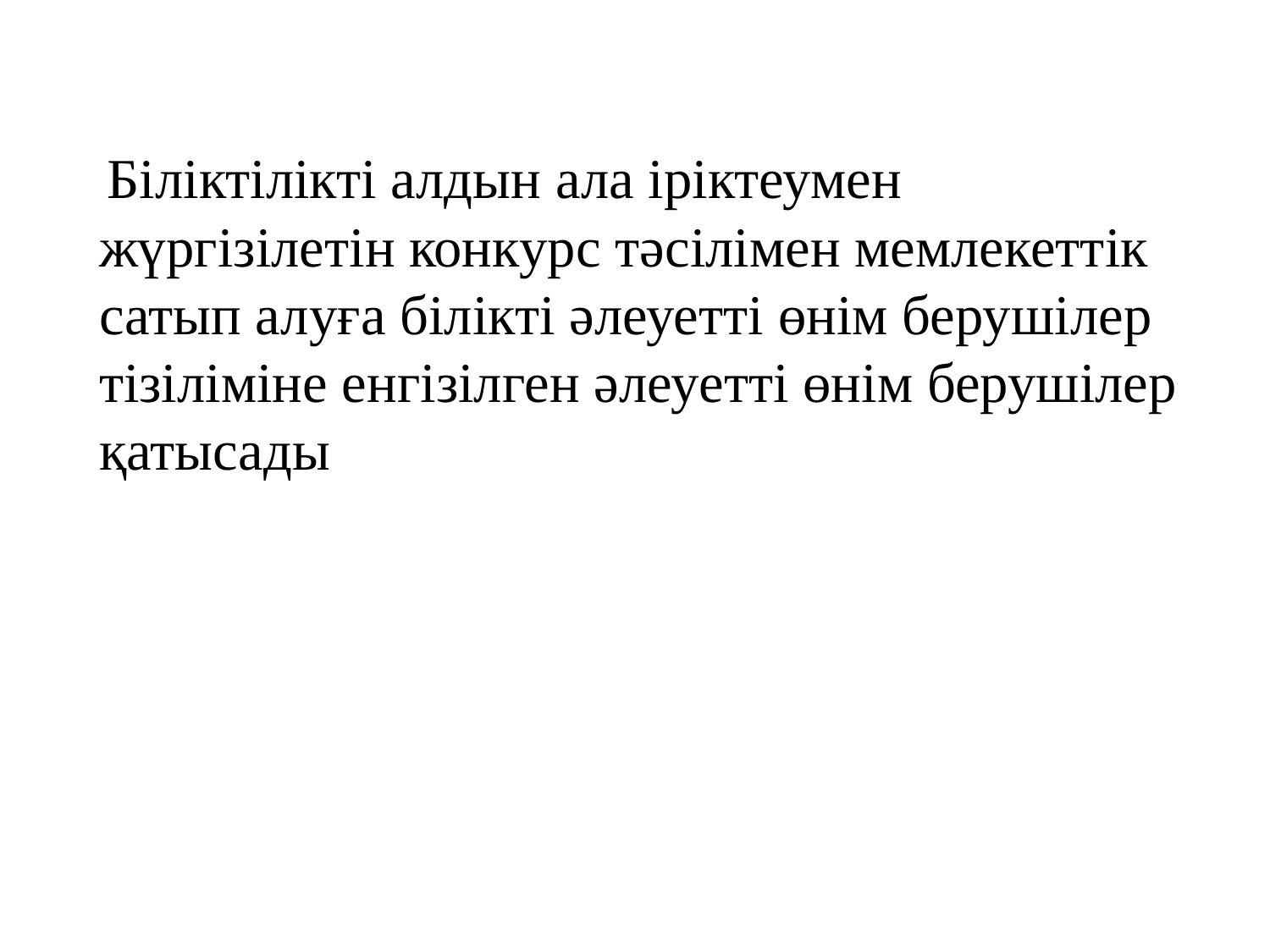

Біліктілікті алдын ала іріктеумен жүргізілетін конкурс тәсілімен мемлекеттік сатып алуға білікті әлеуетті өнім берушілер тізіліміне енгізілген әлеуетті өнім берушілер қатысады